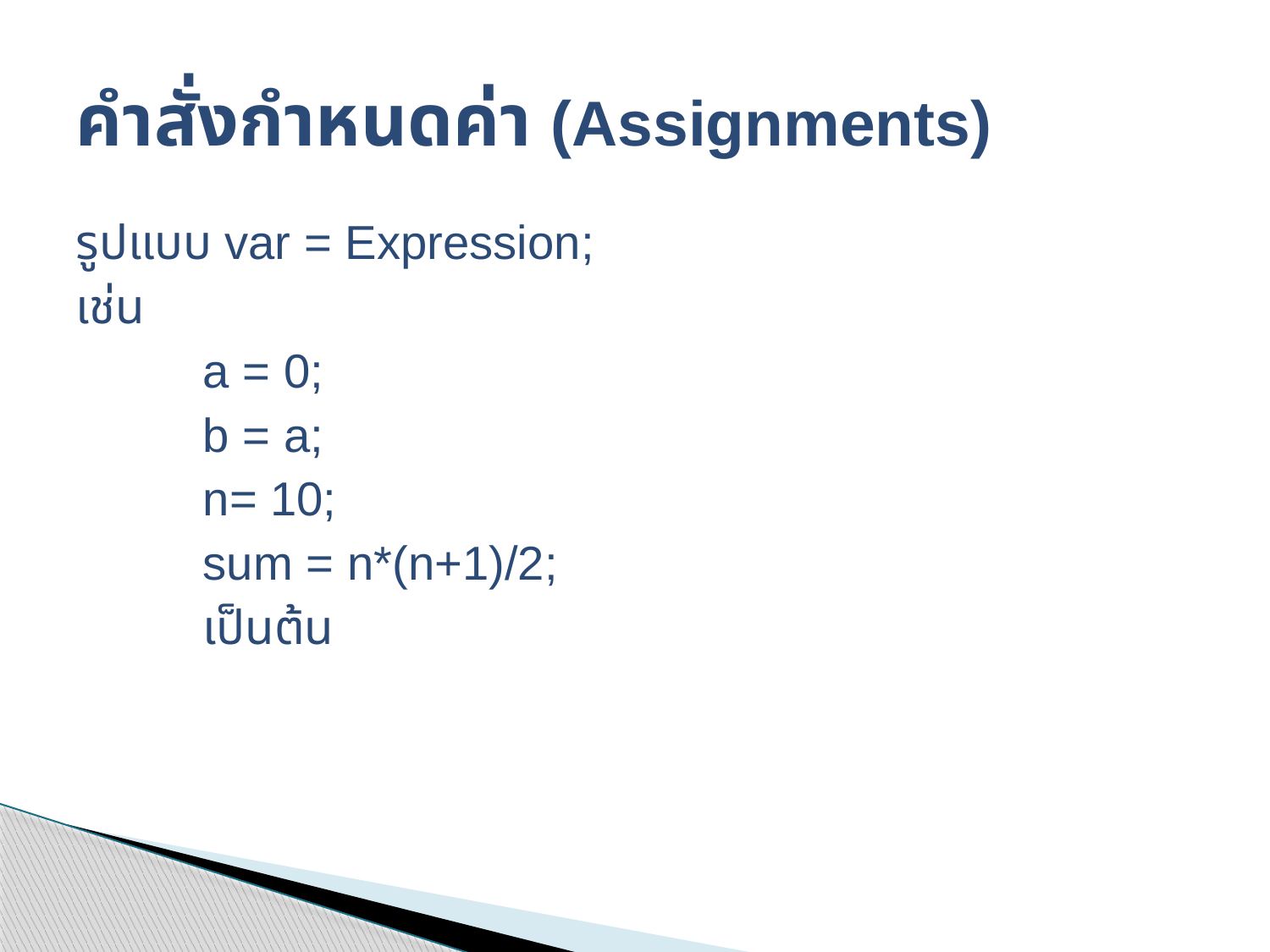

# คำสั่งกำหนดค่า (Assignments)
รูปแบบ var = Expression;
เช่น
	a = 0;
	b = a;
	n= 10;
	sum = n*(n+1)/2;
	เป็นต้น